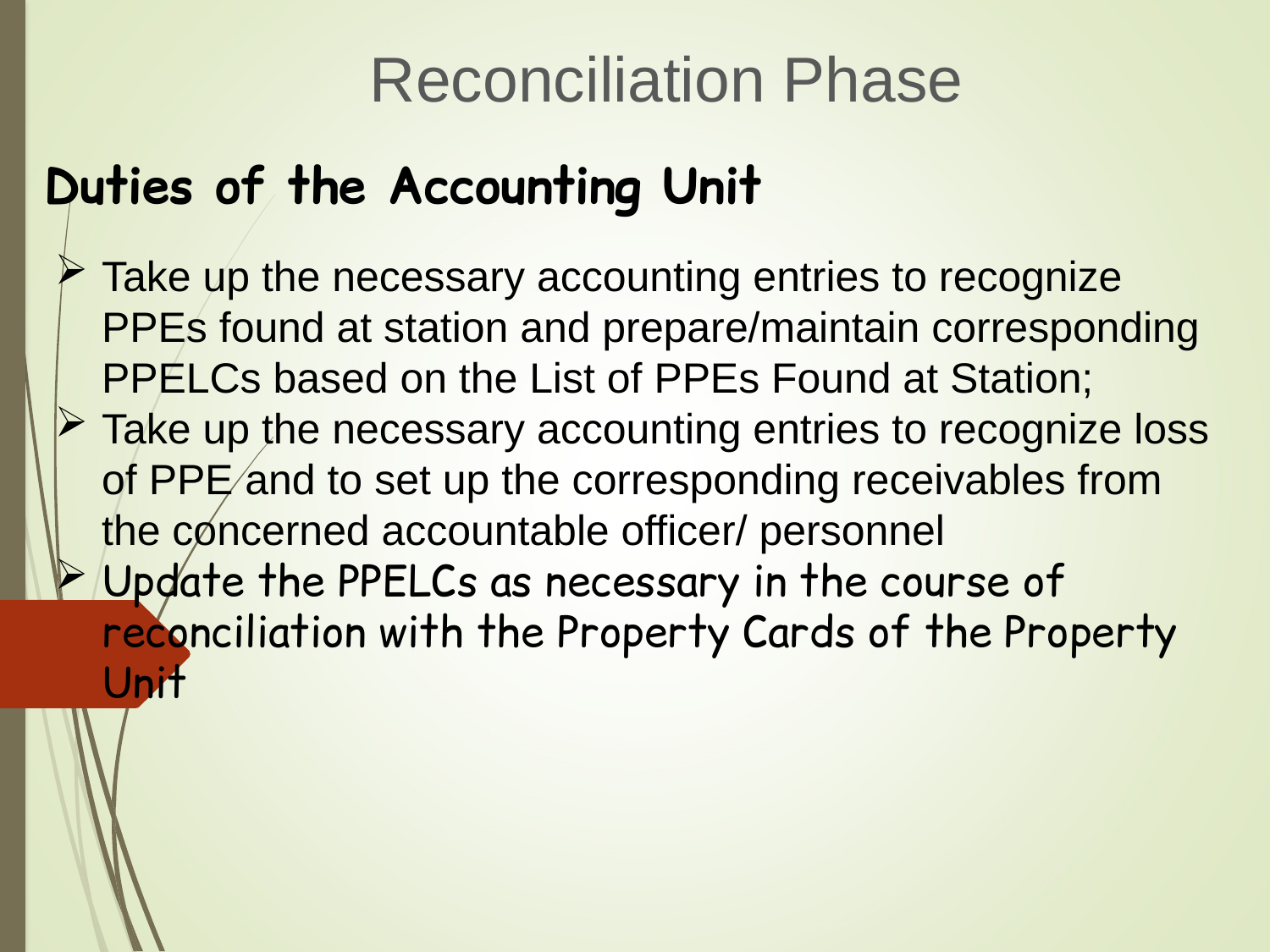

Reconciliation Phase
Duties of the Accounting Unit
Take up the necessary accounting entries to recognize PPEs found at station and prepare/maintain corresponding PPELCs based on the List of PPEs Found at Station;
Take up the necessary accounting entries to recognize loss of PPE and to set up the corresponding receivables from the concerned accountable officer/ personnel
Update the PPELCs as necessary in the course of reconciliation with the Property Cards of the Property Unit